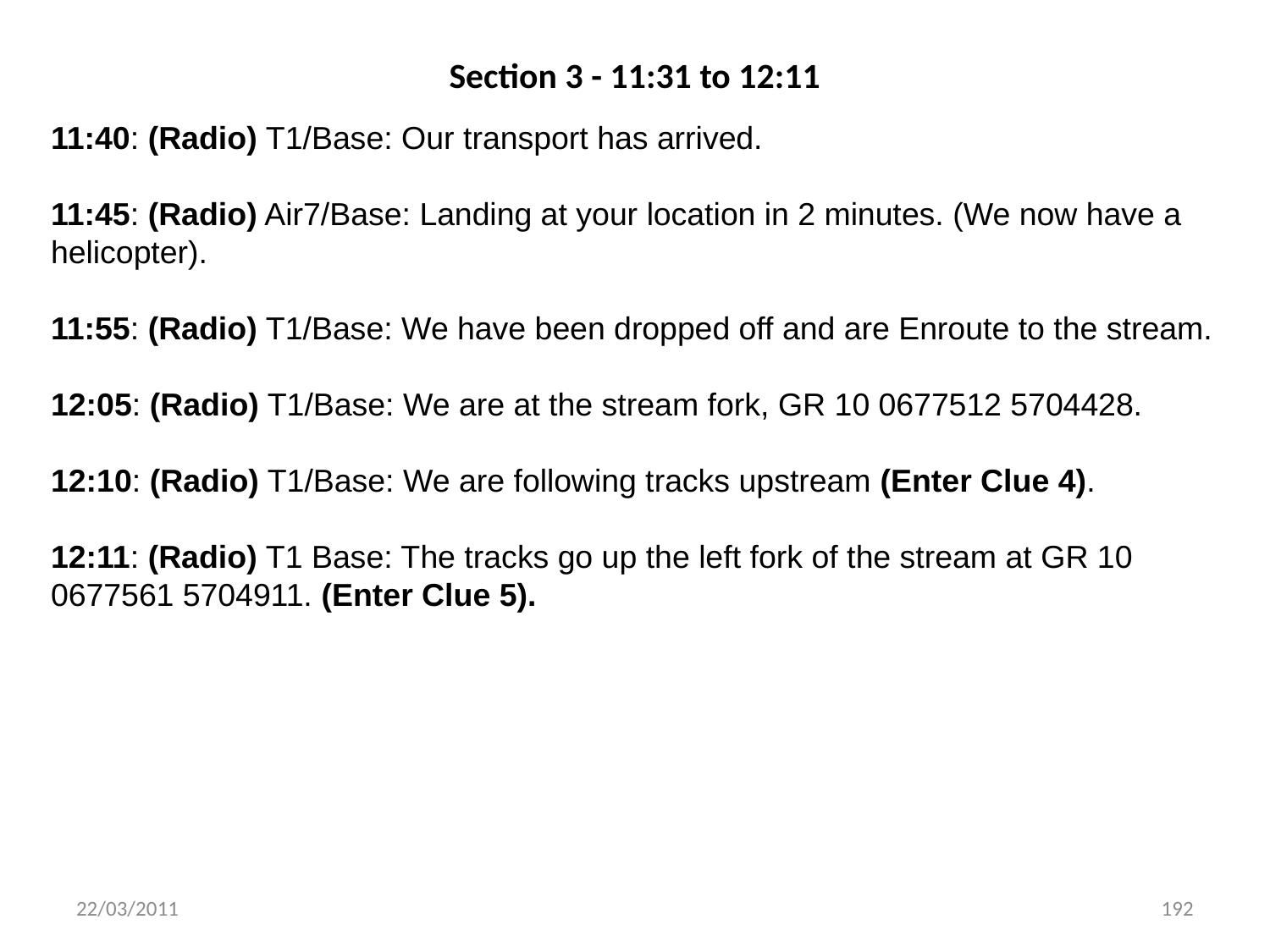

# Section 3 - 11:31 to 12:11
11:40: (Radio) T1/Base: Our transport has arrived.

11:45: (Radio) Air7/Base: Landing at your location in 2 minutes. (We now have a helicopter).

11:55: (Radio) T1/Base: We have been dropped off and are Enroute to the stream.

12:05: (Radio) T1/Base: We are at the stream fork, GR 10 0677512 5704428.

12:10: (Radio) T1/Base: We are following tracks upstream (Enter Clue 4).

12:11: (Radio) T1 Base: The tracks go up the left fork of the stream at GR 10 0677561 5704911. (Enter Clue 5).
22/03/2011
192